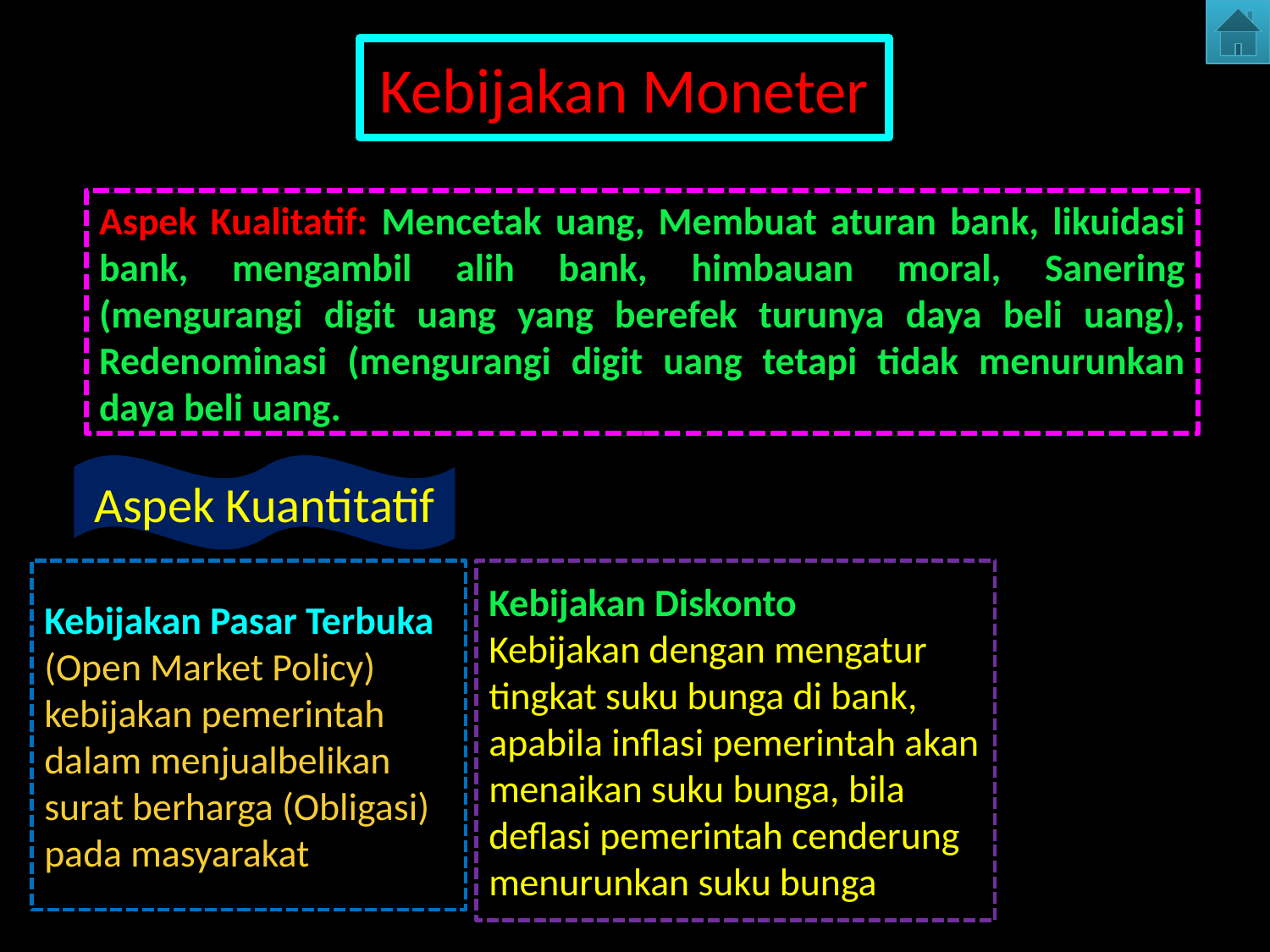

# Kebijakan Moneter
Aspek Kualitatif: Mencetak uang, Membuat aturan bank, likuidasi bank, mengambil alih bank, himbauan moral, Sanering (mengurangi digit uang yang berefek turunya daya beli uang), Redenominasi (mengurangi digit uang tetapi tidak menurunkan daya beli uang.
Aspek Kuantitatif
Kebijakan Pasar Terbuka
(Open Market Policy) kebijakan pemerintah dalam menjualbelikan surat berharga (Obligasi) pada masyarakat
Kebijakan Diskonto
Kebijakan dengan mengatur tingkat suku bunga di bank, apabila inflasi pemerintah akan menaikan suku bunga, bila deflasi pemerintah cenderung menurunkan suku bunga